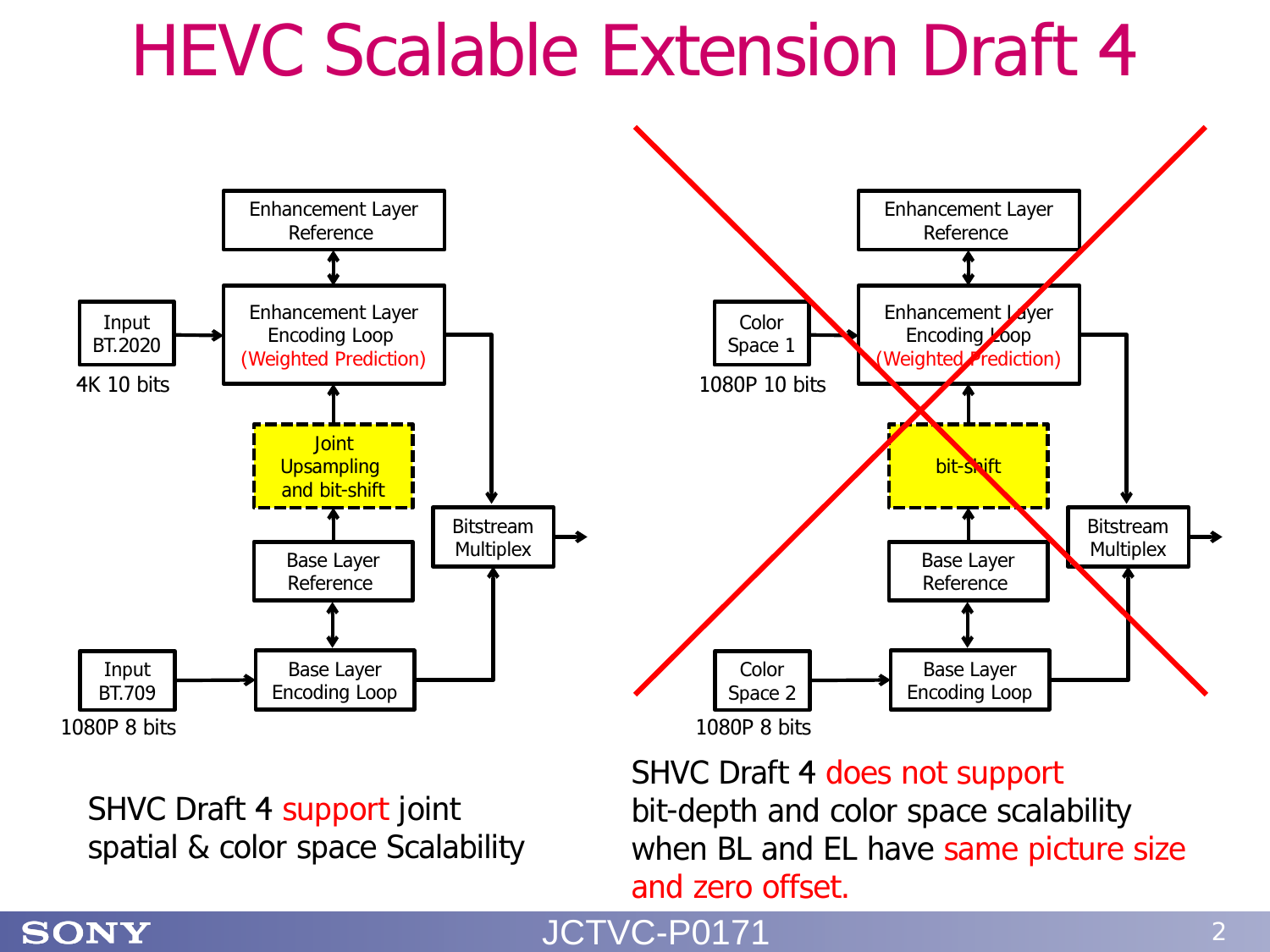

# HEVC Scalable Extension Draft 4
Enhancement Layer
Reference
Enhancement Layer
Reference
Enhancement Layer
Encoding Loop
(Weighted Prediction)
Enhancement Layer
Encoding Loop (Weighted Prediction)
Input
BT.2020
Color
Space 1
4K 10 bits
1080P 10 bits
Joint
Upsampling
and bit-shift
bit-shift
Bitstream
Multiplex
Bitstream
Multiplex
Base Layer
Reference
Base Layer
Reference
Base Layer
Encoding Loop
Base Layer
Encoding Loop
Input
BT.709
Color
Space 2
1080P 8 bits
1080P 8 bits
SHVC Draft 4 does not support
bit-depth and color space scalability
when BL and EL have same picture size
and zero offset.
SHVC Draft 4 support joint
spatial & color space Scalability
JCTVC-P0171
2